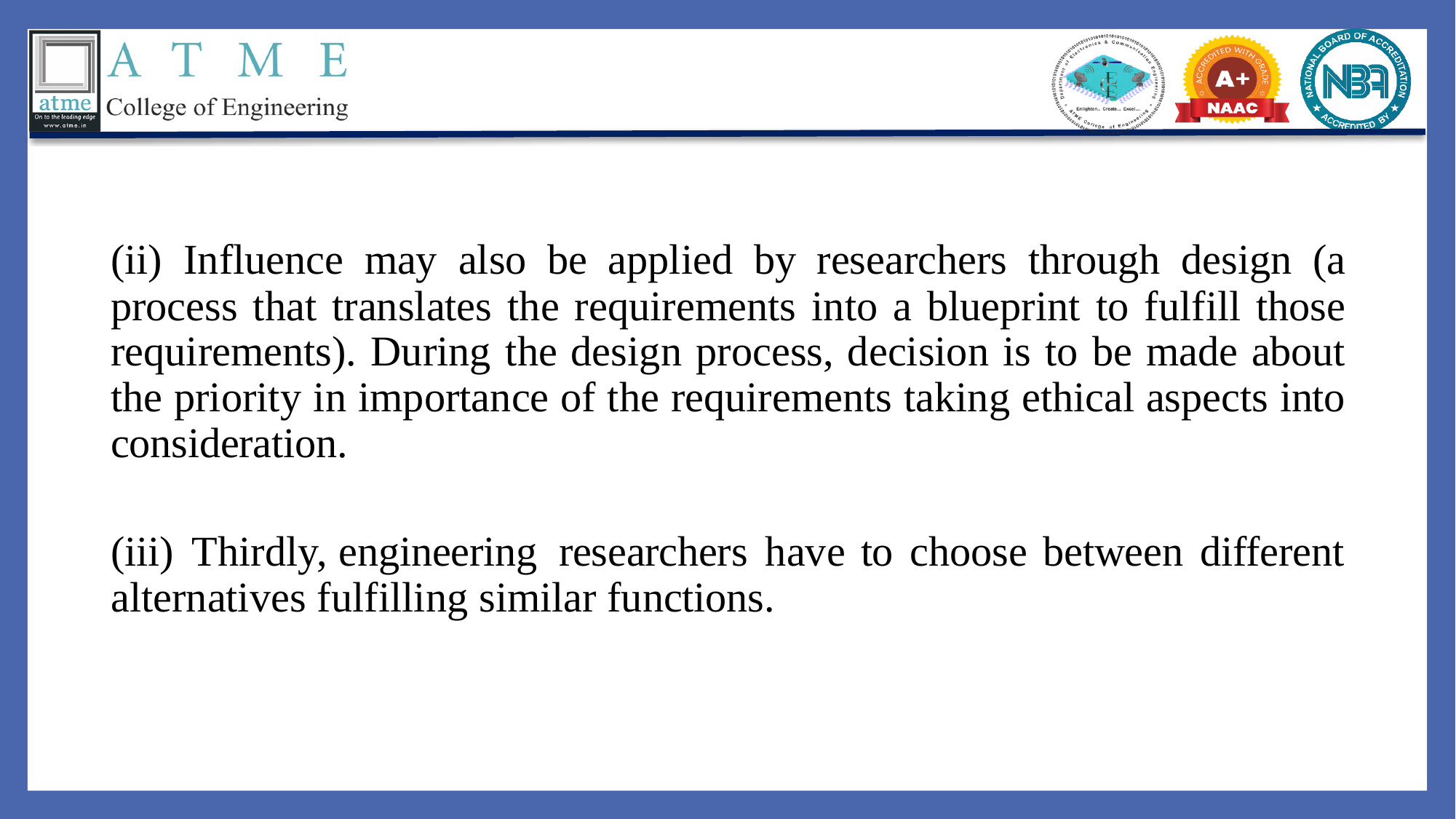

(ii) Influence may also be applied by researchers through design (a process that translates the requirements into a blueprint to fulfill those requirements). During the design process, decision is to be made about the priority in importance of the requirements taking ethical aspects into consideration.
(iii)	Thirdly, engineering	researchers	have to	choose between	different alternatives fulfilling similar functions.